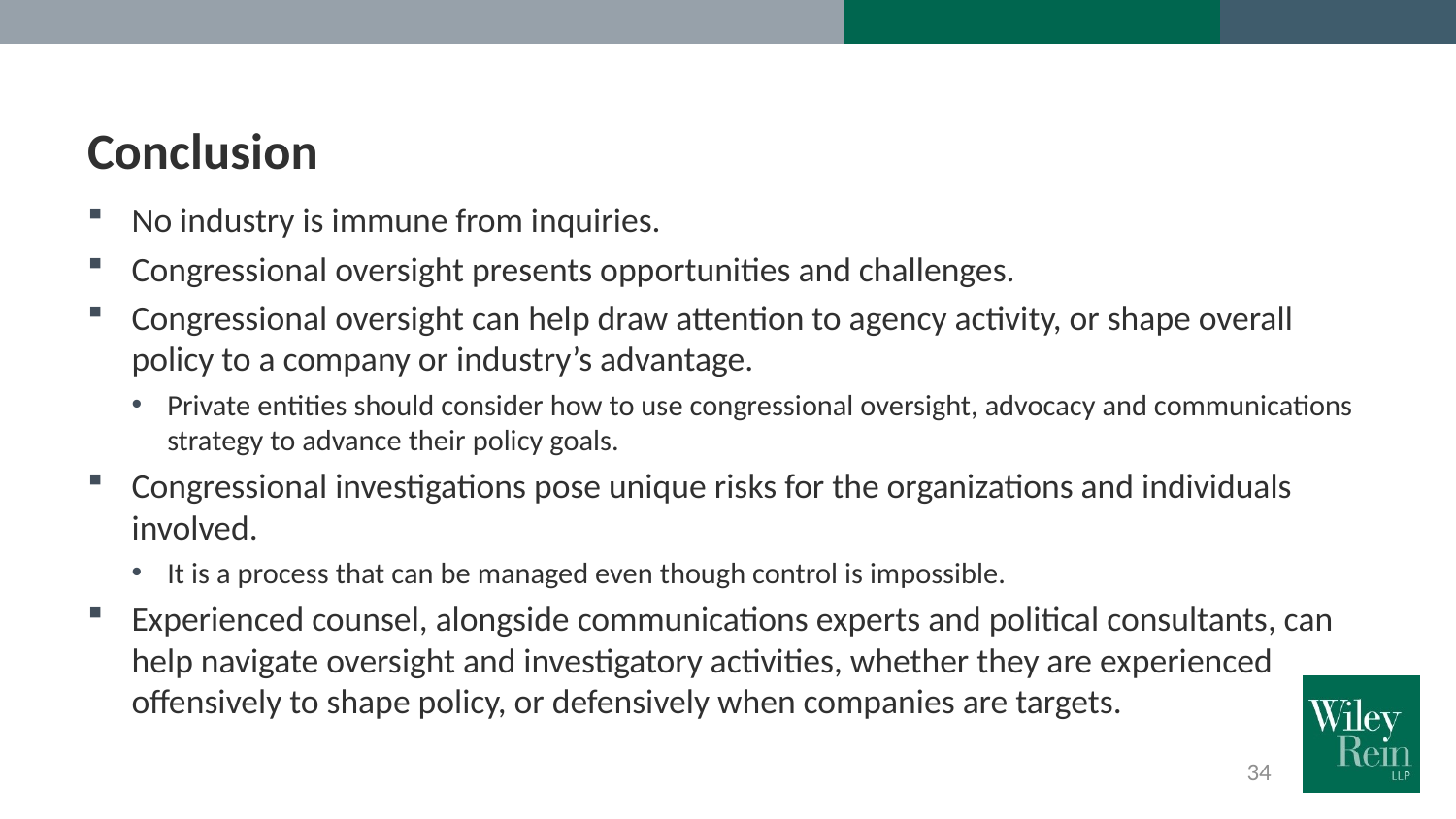

# Conclusion
No industry is immune from inquiries.
Congressional oversight presents opportunities and challenges.
Congressional oversight can help draw attention to agency activity, or shape overall policy to a company or industry’s advantage.
Private entities should consider how to use congressional oversight, advocacy and communications strategy to advance their policy goals.
Congressional investigations pose unique risks for the organizations and individuals involved.
It is a process that can be managed even though control is impossible.
Experienced counsel, alongside communications experts and political consultants, can help navigate oversight and investigatory activities, whether they are experienced offensively to shape policy, or defensively when companies are targets.

34